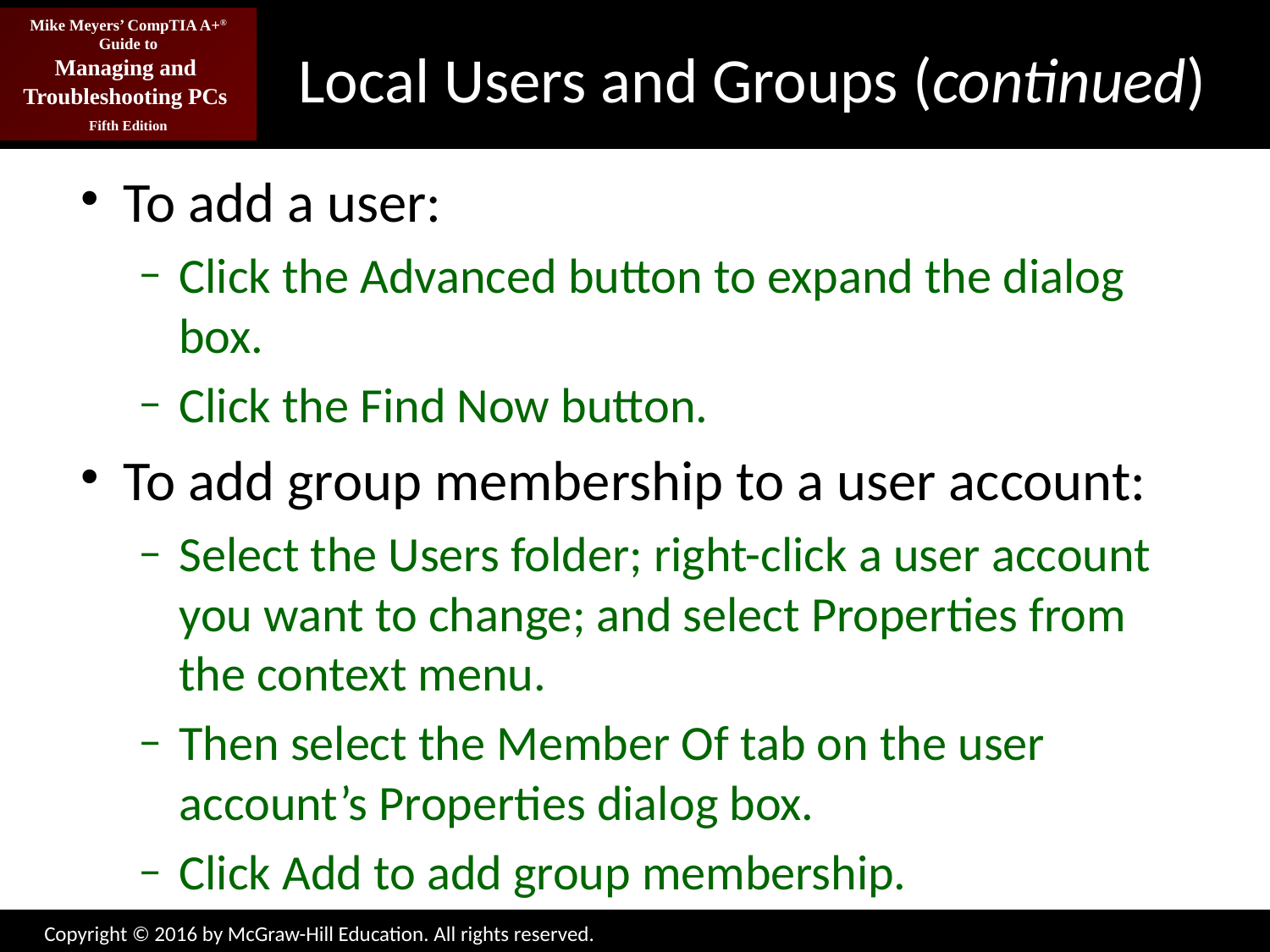

# Local Users and Groups (continued)
To add a user:
Click the Advanced button to expand the dialog box.
Click the Find Now button.
To add group membership to a user account:
Select the Users folder; right-click a user account you want to change; and select Properties from the context menu.
Then select the Member Of tab on the user account’s Properties dialog box.
Click Add to add group membership.